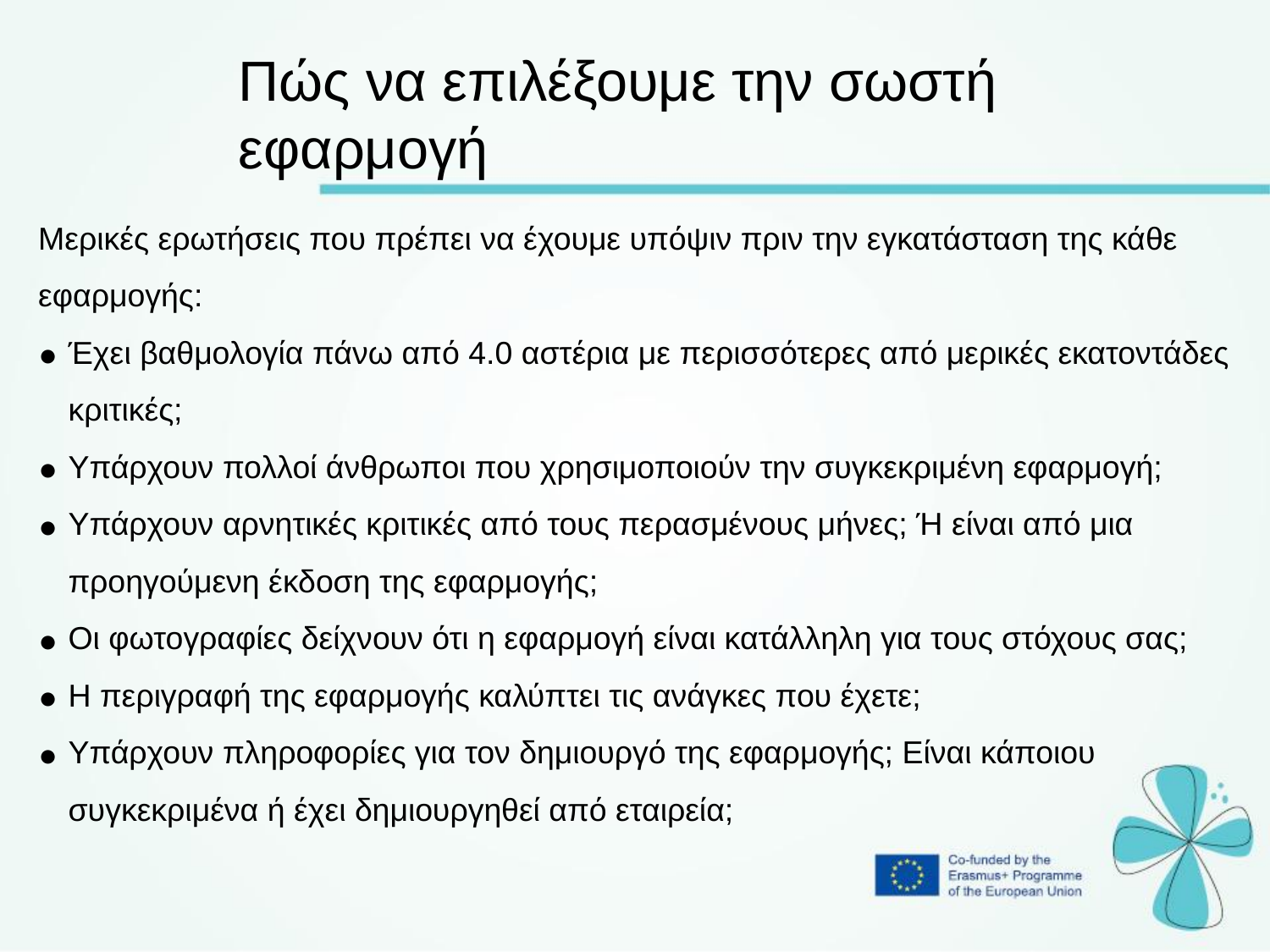

Πώς να επιλέξουμε την σωστή εφαρμογή
Μερικές ερωτήσεις που πρέπει να έχουμε υπόψιν πριν την εγκατάσταση της κάθε εφαρμογής:
Έχει βαθμολογία πάνω από 4.0 αστέρια με περισσότερες από μερικές εκατοντάδες κριτικές;
Υπάρχουν πολλοί άνθρωποι που χρησιμοποιούν την συγκεκριμένη εφαρμογή;
Υπάρχουν αρνητικές κριτικές από τους περασμένους μήνες; Ή είναι από μια προηγούμενη έκδοση της εφαρμογής;
Οι φωτογραφίες δείχνουν ότι η εφαρμογή είναι κατάλληλη για τους στόχους σας;
Η περιγραφή της εφαρμογής καλύπτει τις ανάγκες που έχετε;
Υπάρχουν πληροφορίες για τον δημιουργό της εφαρμογής; Είναι κάποιου συγκεκριμένα ή έχει δημιουργηθεί από εταιρεία;